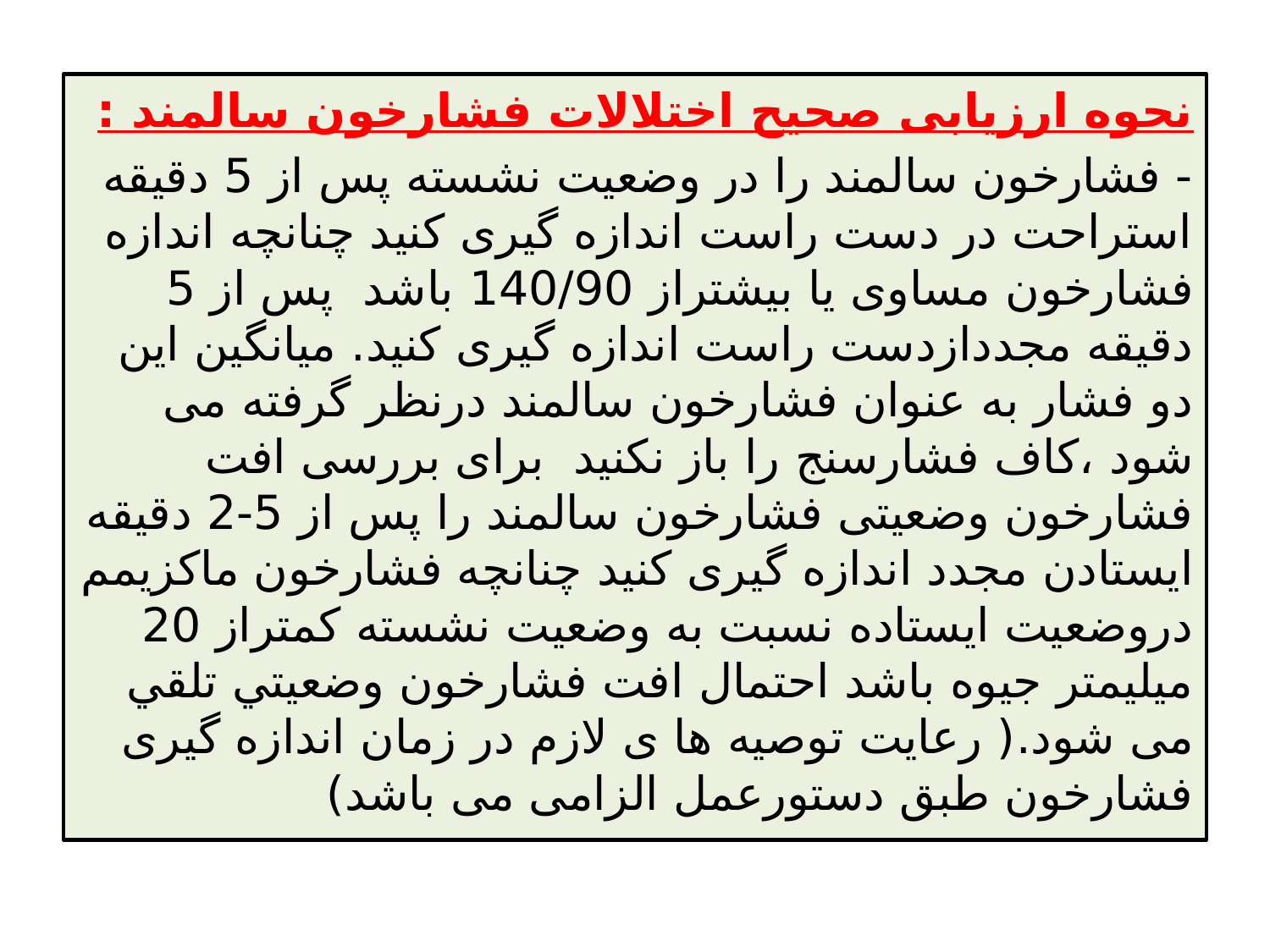

نحوه ارزیابی صحیح اختلالات فشارخون سالمند :
- فشارخون سالمند را در وضعيت نشسته پس از 5 دقيقه استراحت در دست راست اندازه گیری کنید چنانچه اندازه فشارخون مساوی یا بیشتراز 140/90 باشد  پس از 5  دقیقه مجددازدست راست اندازه گیری کنید. میانگین این دو فشار به عنوان فشارخون سالمند درنظر گرفته می شود ،کاف فشارسنج را باز نکنید  برای بررسی افت فشارخون وضعیتی فشارخون سالمند را پس از 5-2 دقیقه ایستادن مجدد اندازه گیری کنید چنانچه فشارخون ماكزيمم دروضعيت ايستاده نسبت به وضعيت نشسته کمتراز 20 ميليمتر جيوه باشد احتمال افت فشارخون وضعيتي تلقي می شود.( رعایت توصیه ها ی لازم در زمان اندازه گیری فشارخون طبق دستورعمل الزامی می باشد)